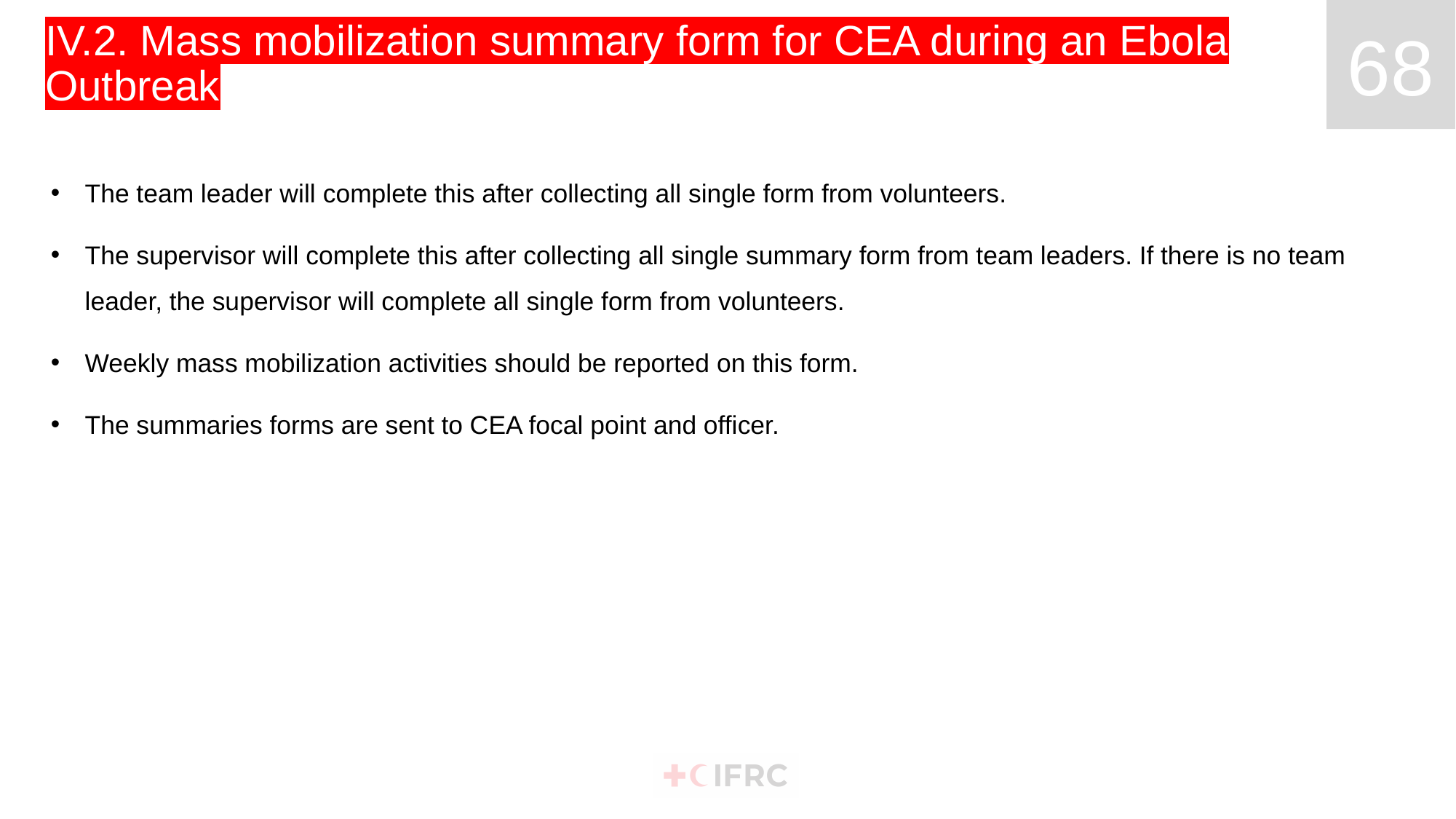

# IV.2. Mass mobilization summary form for CEA during an Ebola Outbreak
The team leader will complete this after collecting all single form from volunteers.
The supervisor will complete this after collecting all single summary form from team leaders. If there is no team leader, the supervisor will complete all single form from volunteers.
Weekly mass mobilization activities should be reported on this form.
The summaries forms are sent to CEA focal point and officer.